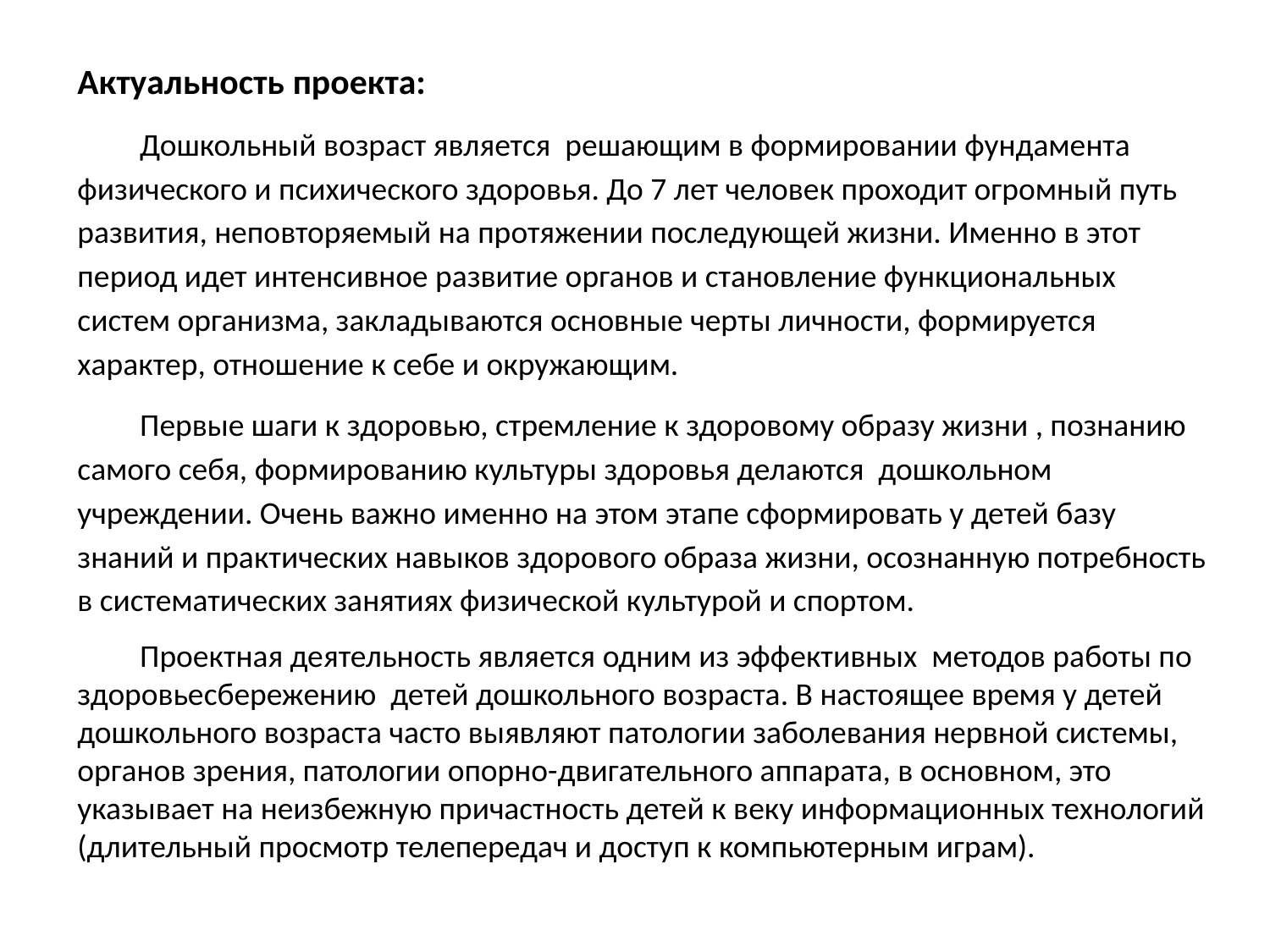

Актуальность проекта:
Дошкольный возраст является  решающим в формировании фундамента физического и психического здоровья. До 7 лет человек проходит огромный путь развития, неповторяемый на протяжении последующей жизни. Именно в этот период идет интенсивное развитие органов и становление функциональных систем организма, закладываются основные черты личности, формируется характер, отношение к себе и окружающим.
Первые шаги к здоровью, стремление к здоровому образу жизни , познанию самого себя, формированию культуры здоровья делаются  дошкольном учреждении. Очень важно именно на этом этапе сформировать у детей базу знаний и практических навыков здорового образа жизни, осознанную потребность в систематических занятиях физической культурой и спортом.
Проектная деятельность является одним из эффективных  методов работы по здоровьесбережению  детей дошкольного возраста. В настоящее время у детей дошкольного возраста часто выявляют патологии заболевания нервной системы, органов зрения, патологии опорно-двигательного аппарата, в основном, это указывает на неизбежную причастность детей к веку информационных технологий (длительный просмотр телепередач и доступ к компьютерным играм).